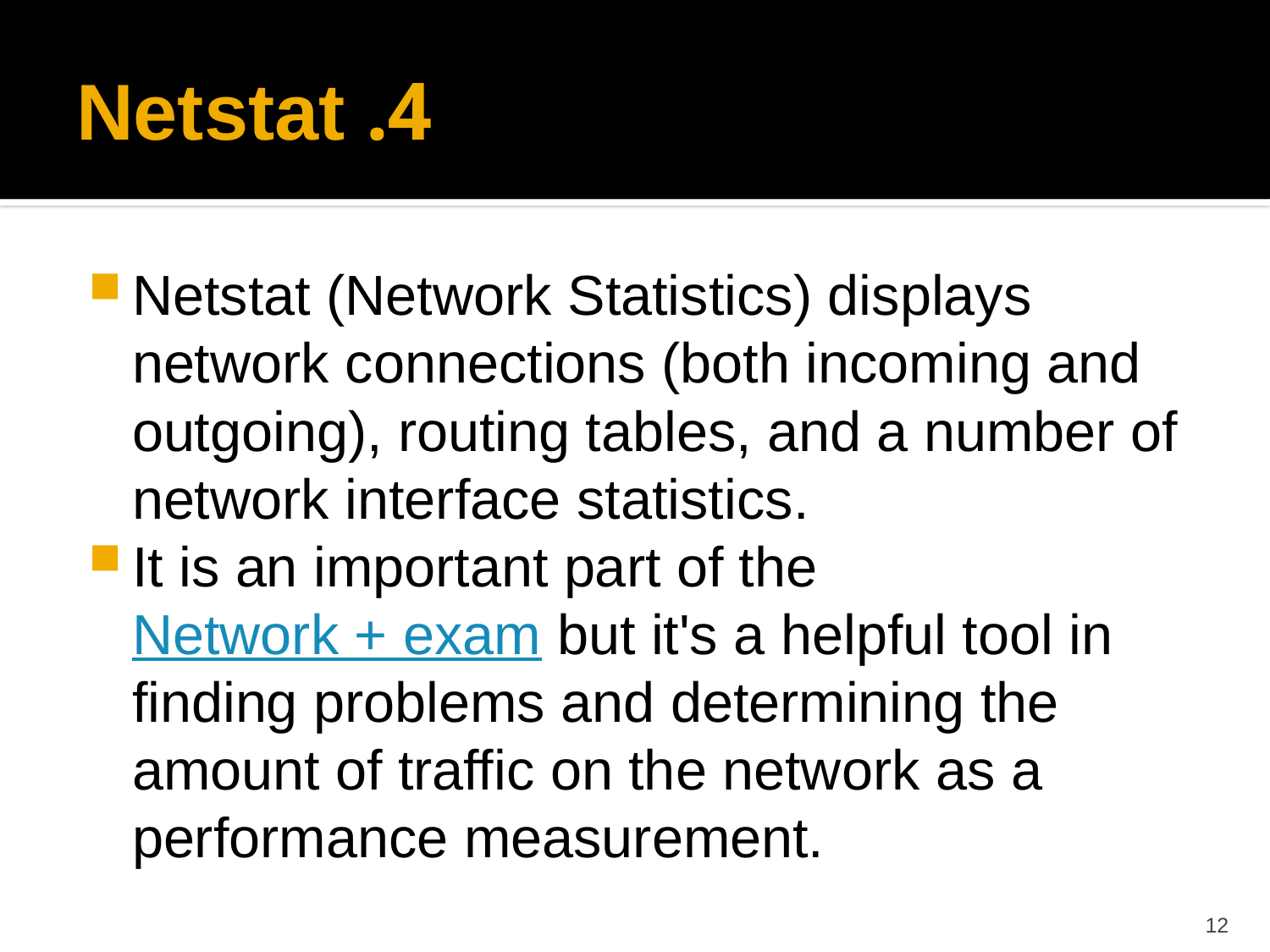

# 4. Netstat
Netstat (Network Statistics) displays network connections (both incoming and outgoing), routing tables, and a number of network interface statistics.
It is an important part of the Network + exam but it's a helpful tool in finding problems and determining the amount of traffic on the network as a performance measurement.
12